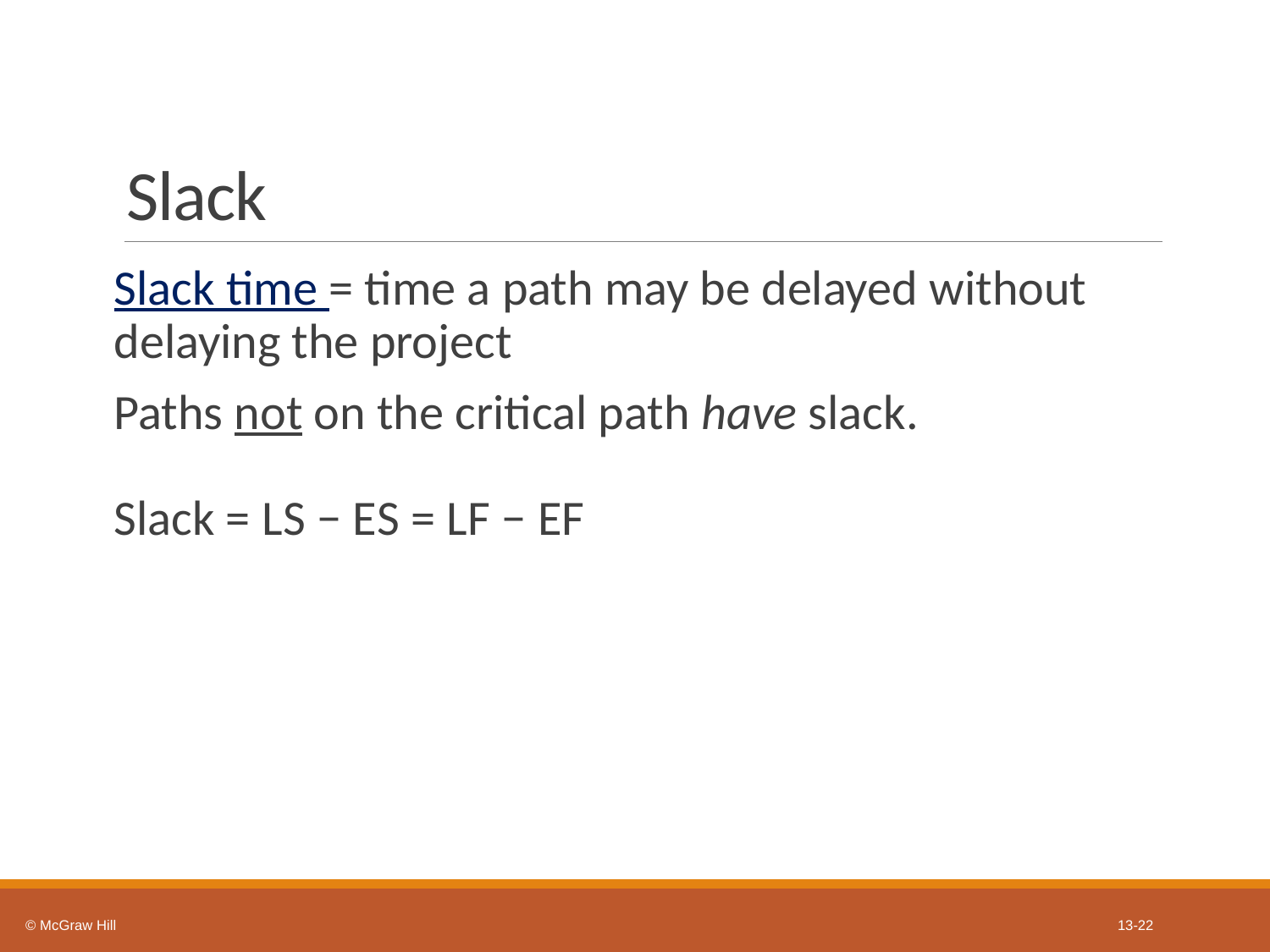

# Slack
Slack time = time a path may be delayed without delaying the project
Paths not on the critical path have slack.
Slack = L S − E S = L F − E F